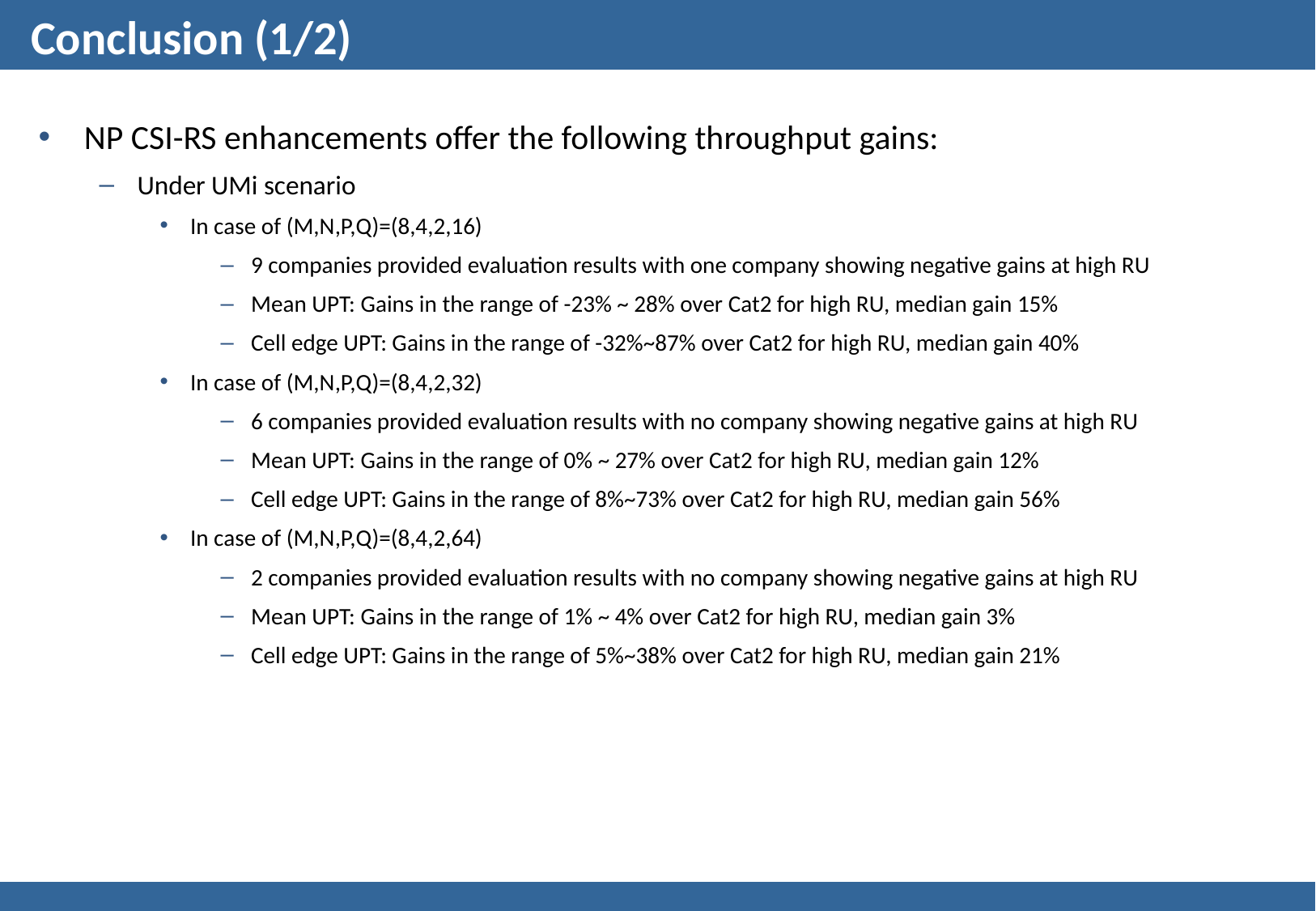

# Conclusion (1/2)
NP CSI-RS enhancements offer the following throughput gains:
Under UMi scenario
In case of (M,N,P,Q)=(8,4,2,16)
9 companies provided evaluation results with one company showing negative gains at high RU
Mean UPT: Gains in the range of -23% ~ 28% over Cat2 for high RU, median gain 15%
Cell edge UPT: Gains in the range of -32%~87% over Cat2 for high RU, median gain 40%
In case of (M,N,P,Q)=(8,4,2,32)
6 companies provided evaluation results with no company showing negative gains at high RU
Mean UPT: Gains in the range of 0% ~ 27% over Cat2 for high RU, median gain 12%
Cell edge UPT: Gains in the range of 8%~73% over Cat2 for high RU, median gain 56%
In case of (M,N,P,Q)=(8,4,2,64)
2 companies provided evaluation results with no company showing negative gains at high RU
Mean UPT: Gains in the range of 1% ~ 4% over Cat2 for high RU, median gain 3%
Cell edge UPT: Gains in the range of 5%~38% over Cat2 for high RU, median gain 21%